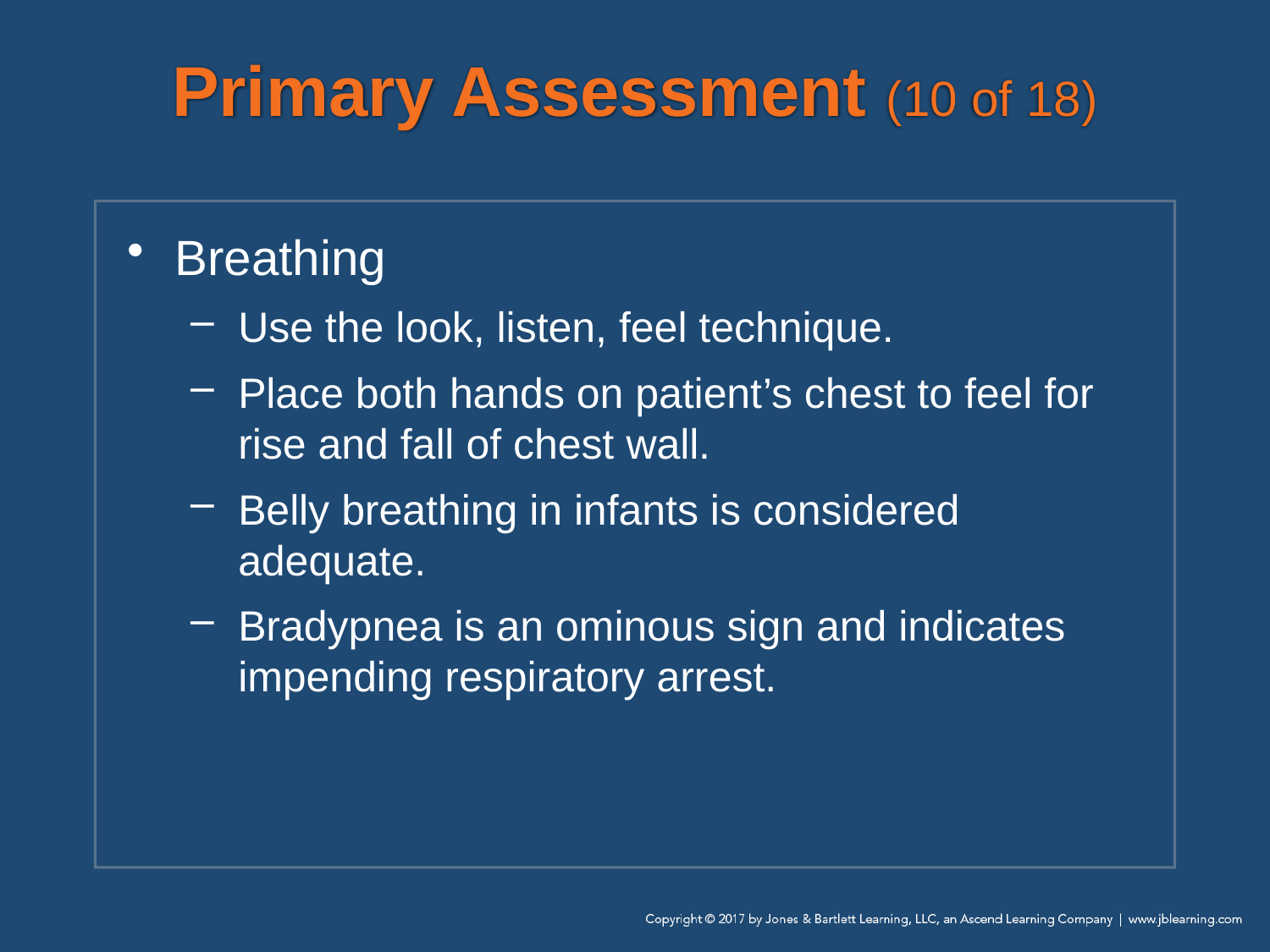

# Primary Assessment (10 of 18)
Breathing
Use the look, listen, feel technique.
Place both hands on patient’s chest to feel for rise and fall of chest wall.
Belly breathing in infants is considered adequate.
Bradypnea is an ominous sign and indicates impending respiratory arrest.